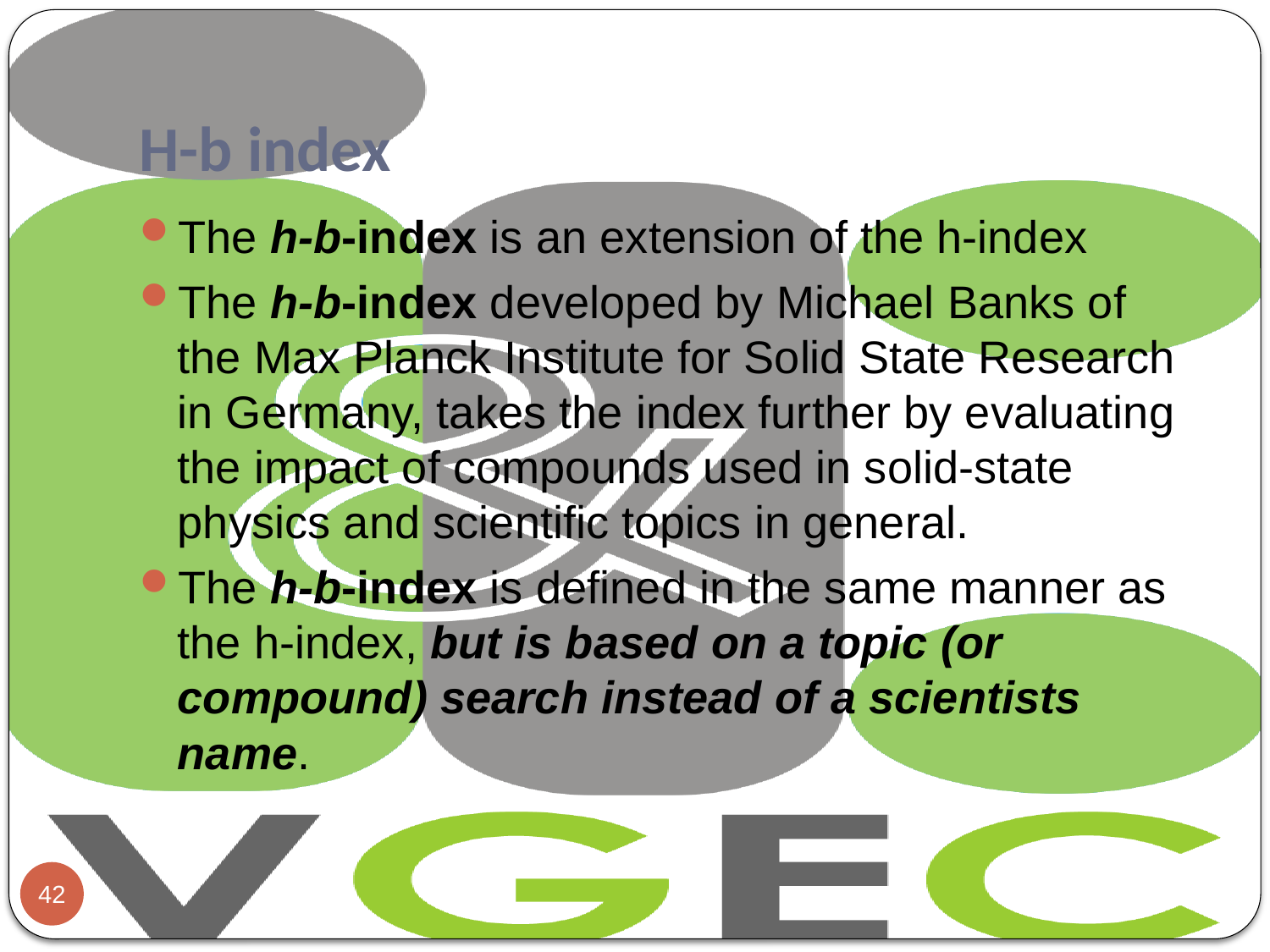

# H-b index
The h-b-index is an extension of the h-index
The h-b-index developed by Michael Banks of the Max Planck Institute for Solid State Research in Germany, takes the index further by evaluating the impact of compounds used in solid-state physics and scientific topics in general.
The h-b-index is defined in the same manner as the h-index, but is based on a topic (or compound) search instead of a scientists name.
42